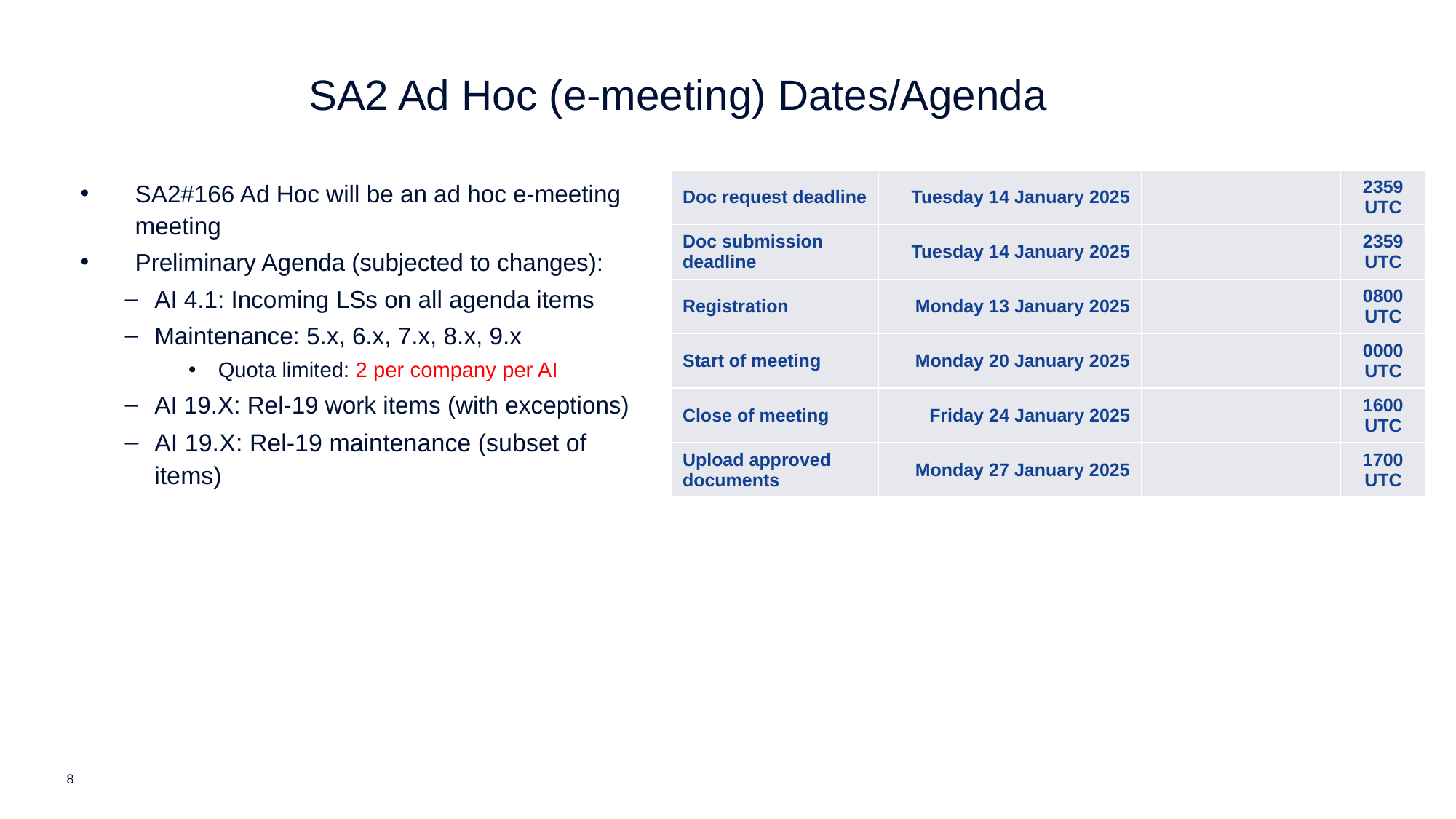

SA2 Ad Hoc (e-meeting) Dates/Agenda
SA2#166 Ad Hoc will be an ad hoc e-meeting meeting
Preliminary Agenda (subjected to changes):
AI 4.1: Incoming LSs on all agenda items
Maintenance: 5.x, 6.x, 7.x, 8.x, 9.x
Quota limited: 2 per company per AI
AI 19.X: Rel-19 work items (with exceptions)
AI 19.X: Rel-19 maintenance (subset of items)

| Doc request deadline | Tuesday 14 January 2025 |  | 2359 UTC |
| --- | --- | --- | --- |
| Doc submission deadline | Tuesday 14 January 2025 |  | 2359 UTC |
| Registration | Monday 13 January 2025 |  | 0800 UTC |
| Start of meeting | Monday 20 January 2025 |  | 0000 UTC |
| Close of meeting | Friday 24 January 2025 |  | 1600 UTC |
| Upload approved documents | Monday 27 January 2025 |  | 1700 UTC |